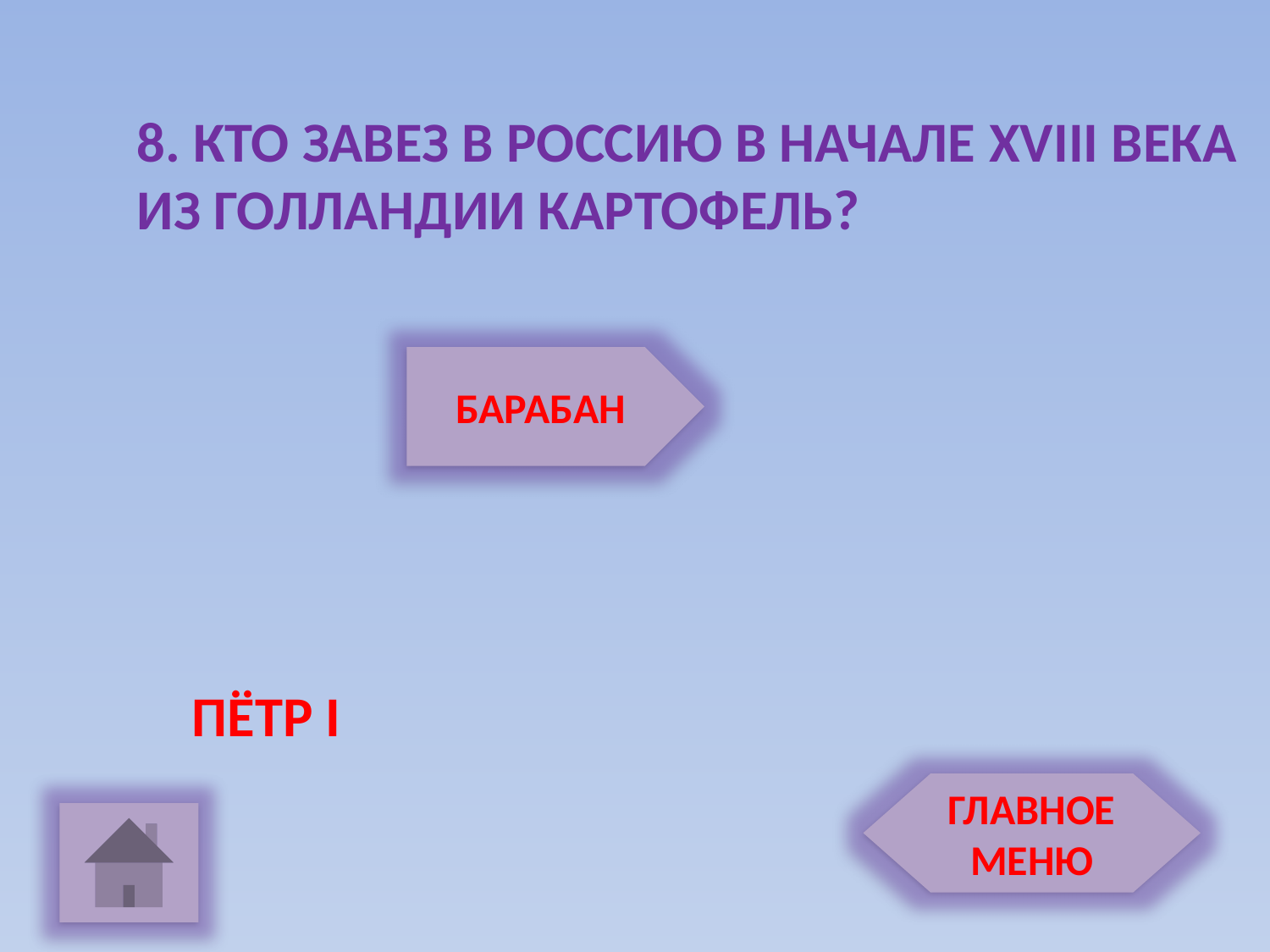

8. КТО ЗАВЕЗ В РОССИЮ В НАЧАЛЕ XVIII ВЕКА
ИЗ ГОЛЛАНДИИ КАРТОФЕЛЬ?
БАРАБАН
ПЁТР I
ГЛАВНОЕ МЕНЮ